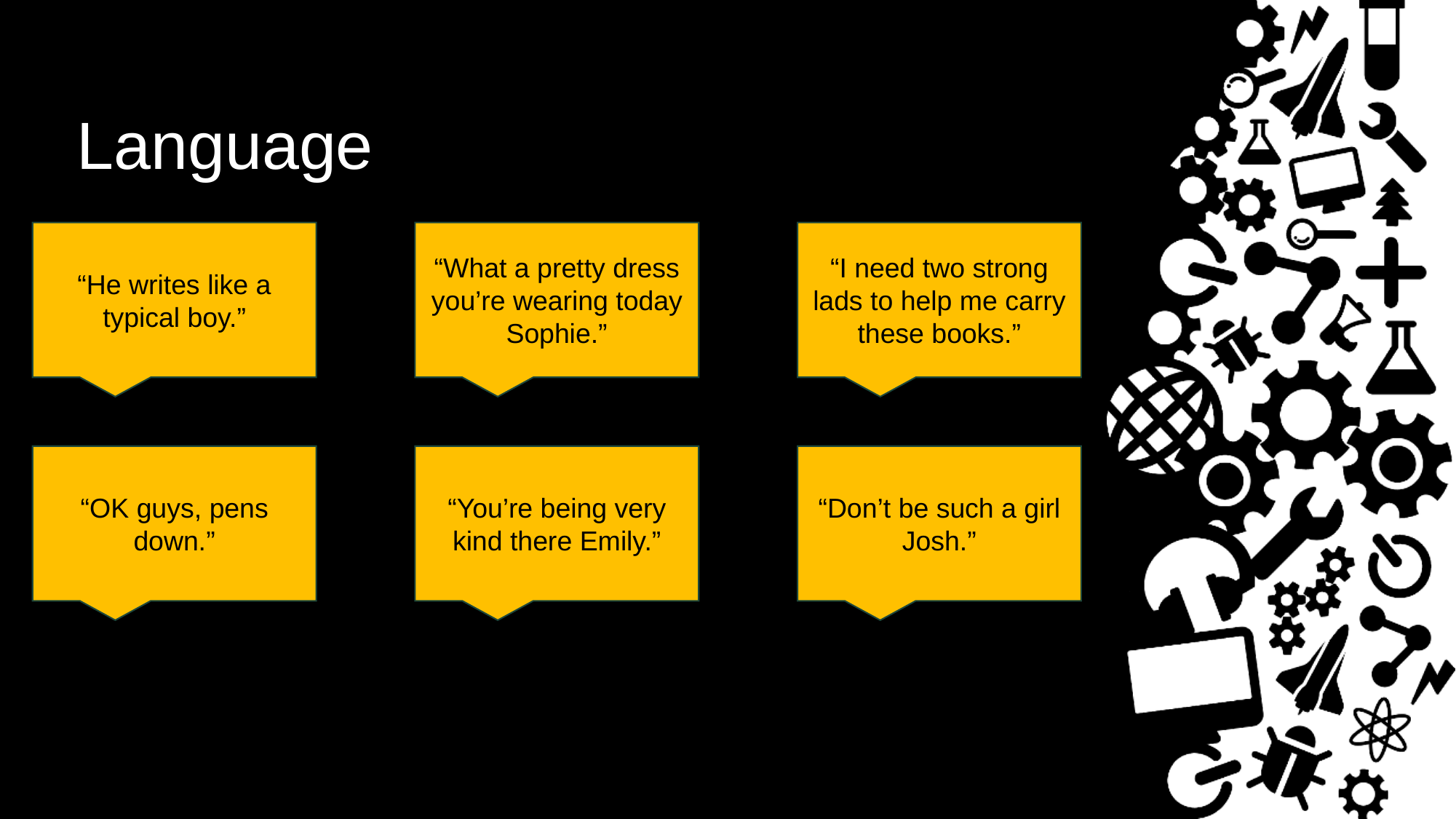

# Language
“He writes like a typical boy.”
“What a pretty dress you’re wearing today Sophie.”
“I need two strong lads to help me carry these books.”
“OK guys, pens down.”
“You’re being very kind there Emily.”
“Don’t be such a girl Josh.”